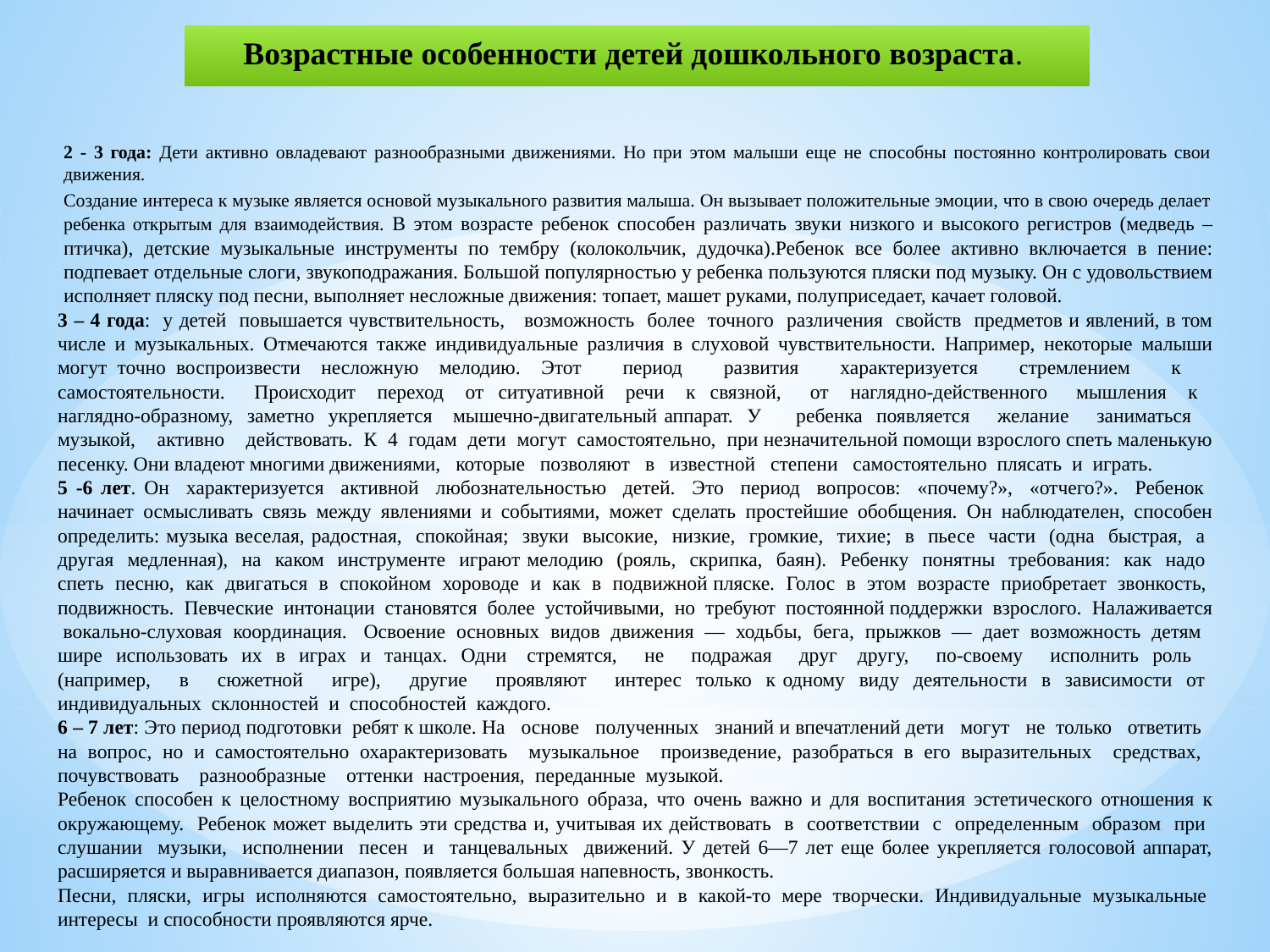

# Возрастные особенности детей дошкольного возраста.

2 - 3 года: Дети активно овладевают разнообразными движениями. Но при этом малыши еще не способны постоянно контролировать свои движения.
Создание интереса к музыке является основой музыкального развития малыша. Он вызывает положительные эмоции, что в свою очередь делает ребенка открытым для взаимодействия. В этом возрасте ребенок способен различать звуки низкого и высокого регистров (медведь – птичка), детские музыкальные инструменты по тембру (колокольчик, дудочка).Ребенок все более активно включается в пение: подпевает отдельные слоги, звукоподражания. Большой популярностью у ребенка пользуются пляски под музыку. Он с удовольствием исполняет пляску под песни, выполняет несложные движения: топает, машет руками, полуприседает, качает головой.
3 – 4 года:  у детей  повышается чувствительность,   возможность  более  точного  различения  свойств  предметов и явлений, в том числе и музыкальных. Отмечаются также индивидуальные различия в слуховой чувствительности. Например, некоторые малыши могут точно воспроизвести  несложную  мелодию.  Этот    период    развития    характеризуется    стремлением    к    самостоятельности.    Происходит   переход   от  ситуативной   речи   к  связной,    от   наглядно-действенного    мышления   к   наглядно-образному,  заметно  укрепляется   мышечно-двигательный аппарат.  У     ребенка  появляется    желание    заниматься    музыкой,    активно    действовать.  К  4  годам  дети  могут  самостоятельно,  при незначительной помощи взрослого спеть маленькую песенку. Они владеют многими движениями,   которые   позволяют   в   известной   степени   самостоятельно  плясать  и  играть.
5 -6 лет. Он  характеризуется  активной  любознательностью  детей.  Это  период  вопросов:  «почему?»,  «отчего?».  Ребенок  начинает осмысливать связь между явлениями и событиями, может сделать простейшие обобщения. Он наблюдателен, способен определить: музыка веселая, радостная,  спокойная;  звуки  высокие,  низкие,  громкие,  тихие;  в  пьесе  части  (одна  быстрая,  а  другая  медленная),  на  каком  инструменте  играют мелодию  (рояль,  скрипка,  баян).  Ребенку  понятны  требования:  как  надо  спеть  песню,  как  двигаться  в  спокойном  хороводе  и  как  в  подвижной пляске.  Голос  в  этом  возрасте  приобретает  звонкость,  подвижность.  Певческие  интонации  становятся  более  устойчивыми,  но  требуют  постоянной поддержки  взрослого.  Налаживается  вокально-слуховая  координация.   Освоение  основных  видов  движения  —  ходьбы,  бега,  прыжков  —  дает  возможность  детям   шире  использовать  их  в  играх  и  танцах.  Одни   стремятся,    не    подражая    друг   другу,    по-своему    исполнить  роль    (например,    в    сюжетной    игре),    другие    проявляют    интерес  только  к одному  виду  деятельности  в  зависимости  от  индивидуальных  склонностей  и  способностей  каждого.
6 – 7 лет: Это период подготовки  ребят к школе. На   основе   полученных   знаний и впечатлений дети   могут   не  только   ответить   на  вопрос,  но  и  самостоятельно  охарактеризовать    музыкальное    произведение,  разобраться  в  его  выразительных    средствах,   почувствовать    разнообразные    оттенки  настроения,  переданные  музыкой.
Ребенок способен к целостному восприятию музыкального образа, что очень важно и для воспитания эстетического отношения к окружающему.  Ребенок может выделить эти средства и, учитывая их действовать  в  соответствии  с  определенным  образом  при  слушании  музыки,  исполнении  песен  и  танцевальных  движений. У детей 6—7 лет еще более укрепляется голосовой аппарат, расширяется и выравнивается диапазон, появляется большая напевность, звонкость.
Песни,  пляски,  игры  исполняются  самостоятельно,  выразительно  и  в  какой-то  мере  творчески.  Индивидуальные  музыкальные  интересы  и способности проявляются ярче.